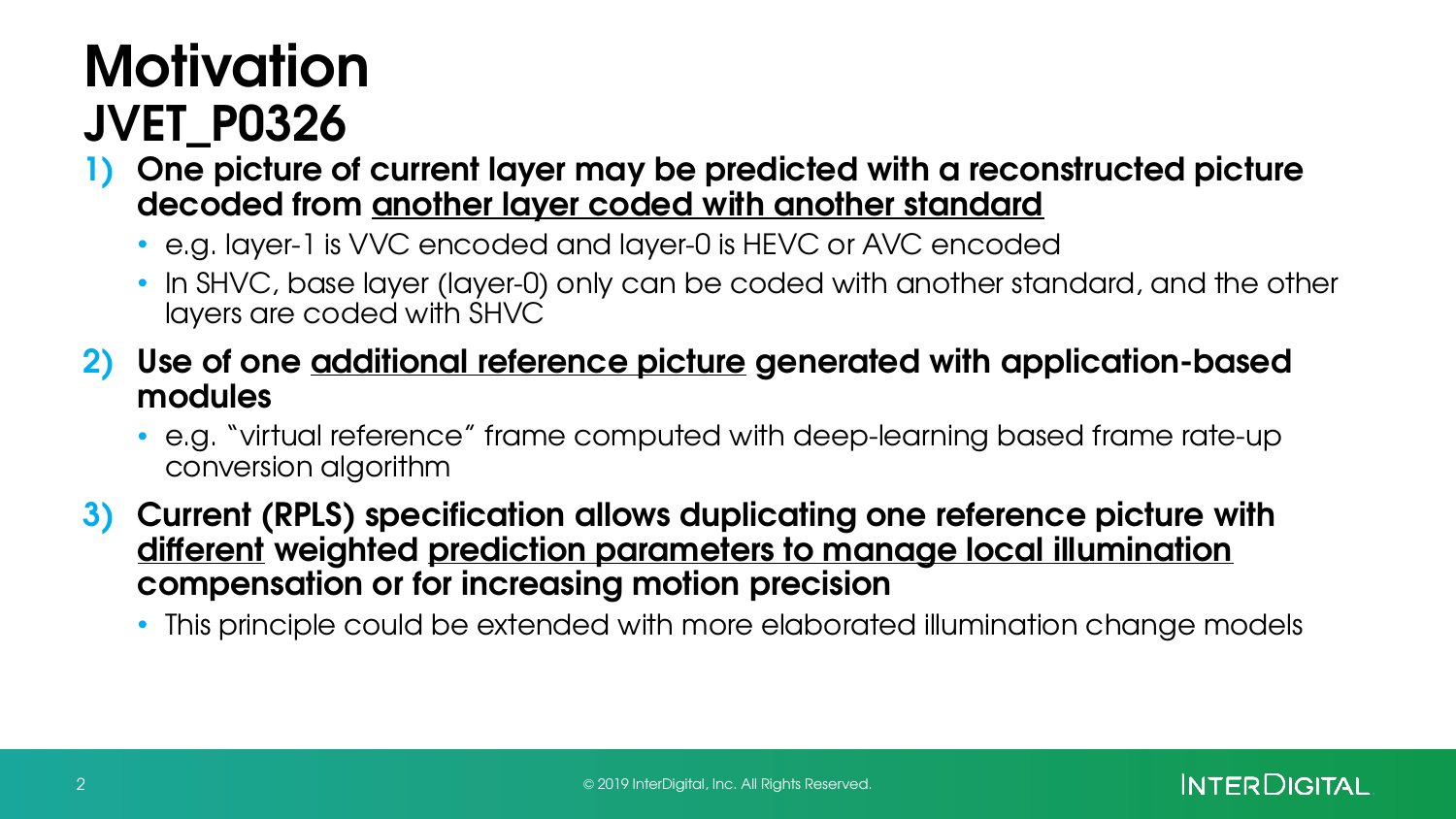

# Motivation							JVET_P0326
One picture of current layer may be predicted with a reconstructed picture decoded from another layer coded with another standard
e.g. layer-1 is VVC encoded and layer-0 is HEVC or AVC encoded
In SHVC, base layer (layer-0) only can be coded with another standard, and the other layers are coded with SHVC
Use of one additional reference picture generated with application-based modules
e.g. “virtual reference” frame computed with deep-learning based frame rate-up conversion algorithm
Current (RPLS) specification allows duplicating one reference picture with different weighted prediction parameters to manage local illumination compensation or for increasing motion precision
This principle could be extended with more elaborated illumination change models
2
© 2019 InterDigital, Inc. All Rights Reserved.